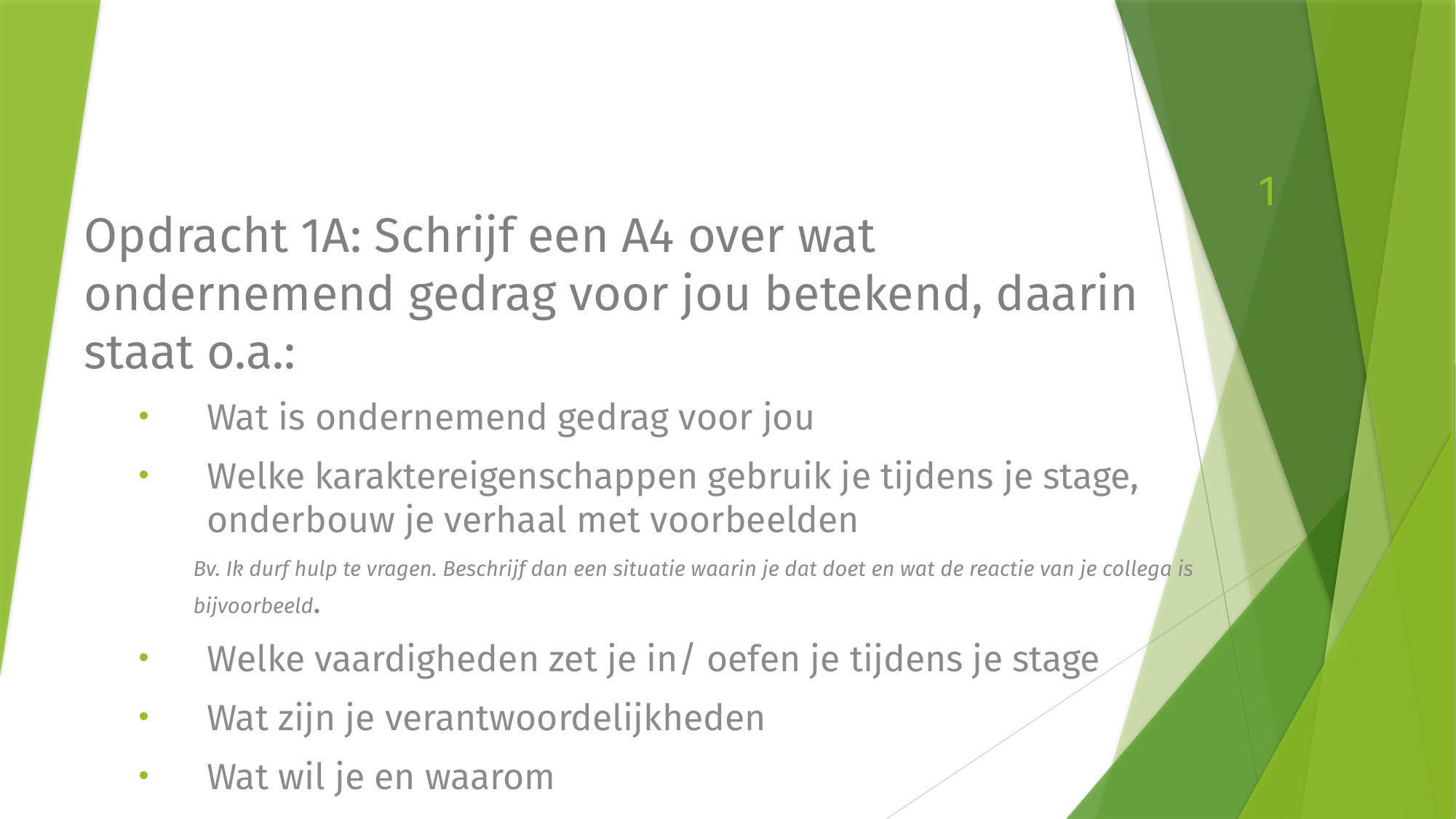

# 1
Opdracht 1A: Schrijf een A4 over wat ondernemend gedrag voor jou betekend, daarin staat o.a.:
Wat is ondernemend gedrag voor jou
Welke karaktereigenschappen gebruik je tijdens je stage, onderbouw je verhaal met voorbeelden
Bv. Ik durf hulp te vragen. Beschrijf dan een situatie waarin je dat doet en wat de reactie van je collega is bijvoorbeeld.
Welke vaardigheden zet je in/ oefen je tijdens je stage
Wat zijn je verantwoordelijkheden
Wat wil je en waarom